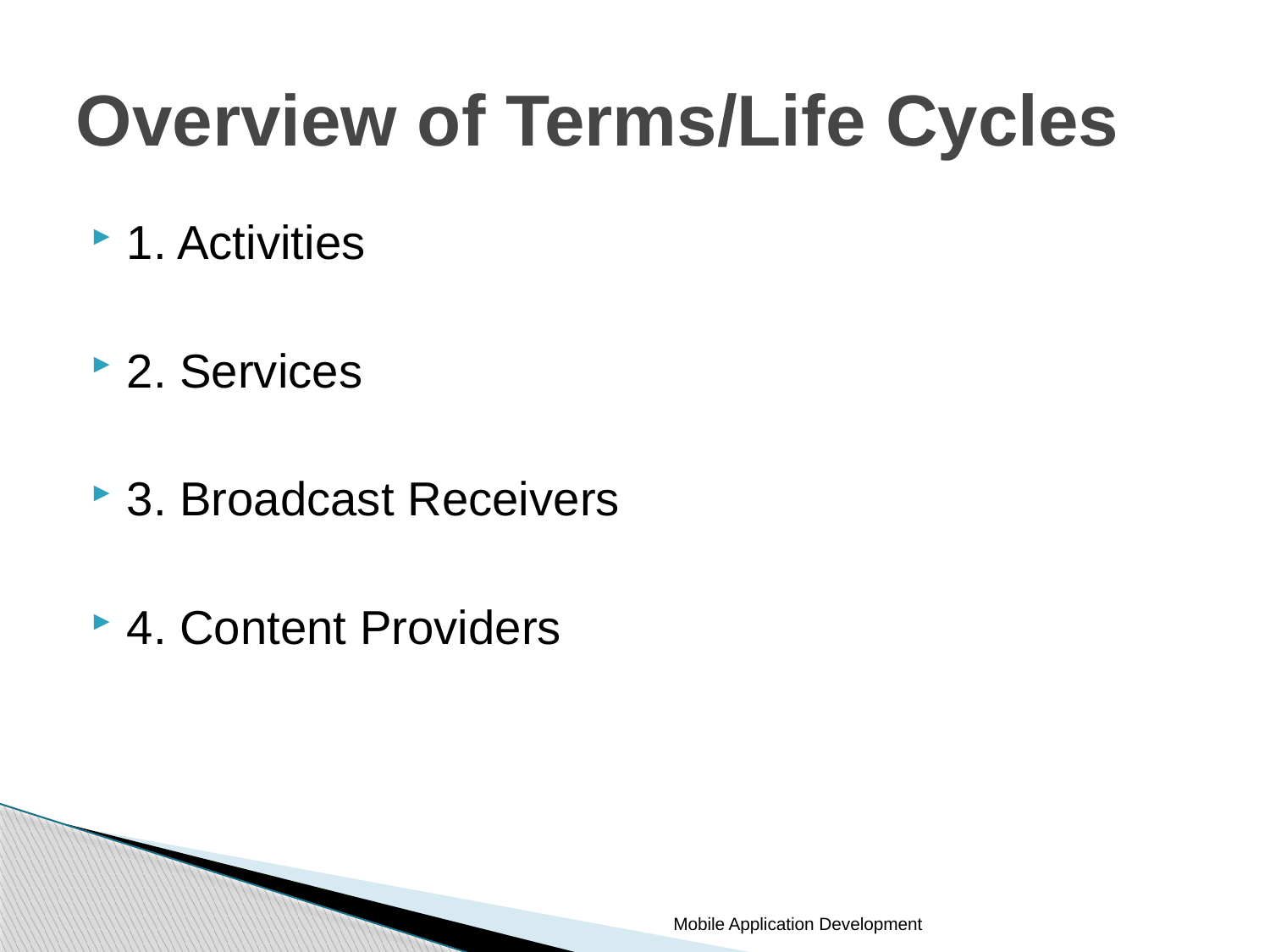

# Overview of Terms/Life Cycles
1. Activities

2. Services

3. Broadcast Receivers

4. Content Providers
Mobile Application Development